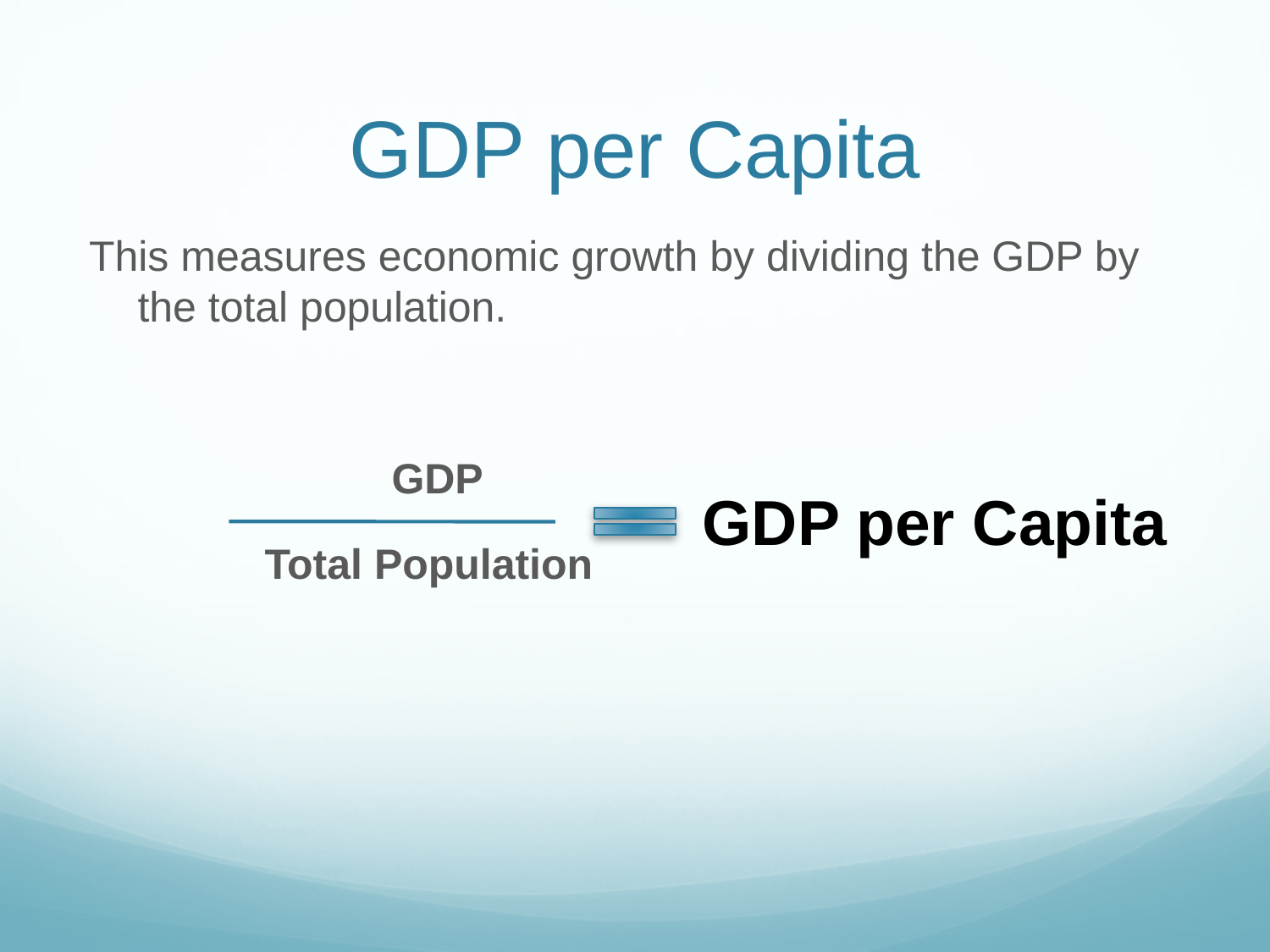

# GDP per Capita
This measures economic growth by dividing the GDP by the total population.

			GDP
		Total Population
GDP per Capita